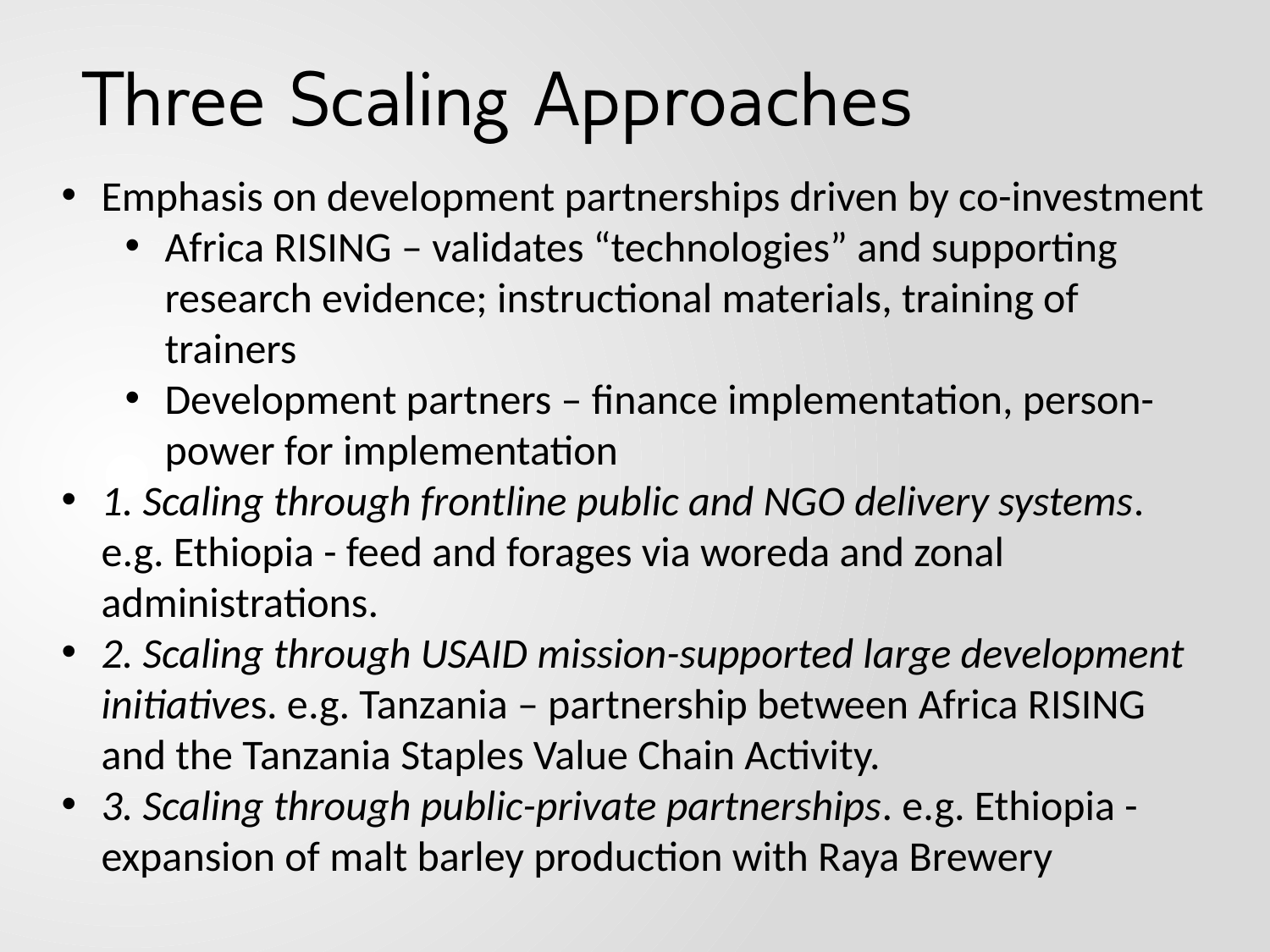

Three Scaling Approaches
Emphasis on development partnerships driven by co-investment
Africa RISING – validates “technologies” and supporting research evidence; instructional materials, training of trainers
Development partners – finance implementation, person-power for implementation
1. Scaling through frontline public and NGO delivery systems. e.g. Ethiopia - feed and forages via woreda and zonal administrations.
2. Scaling through USAID mission-supported large development initiatives. e.g. Tanzania – partnership between Africa RISING and the Tanzania Staples Value Chain Activity.
3. Scaling through public-private partnerships. e.g. Ethiopia - expansion of malt barley production with Raya Brewery